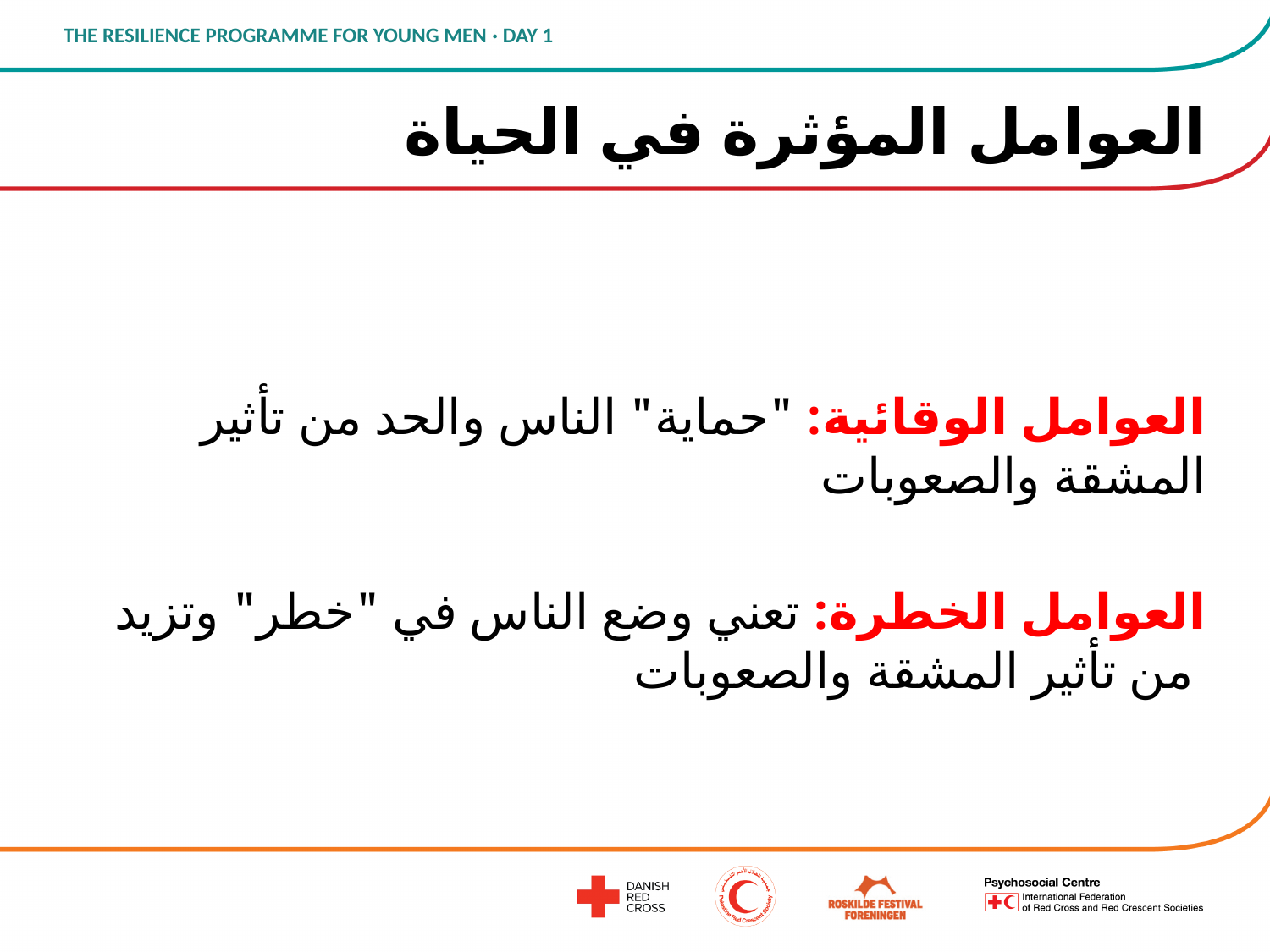

# العوامل المؤثرة في الحياة

العوامل الوقائية: "حماية" الناس والحد من تأثير المشقة والصعوبات

العوامل الخطرة: تعني وضع الناس في "خطر" وتزيد من تأثير المشقة والصعوبات